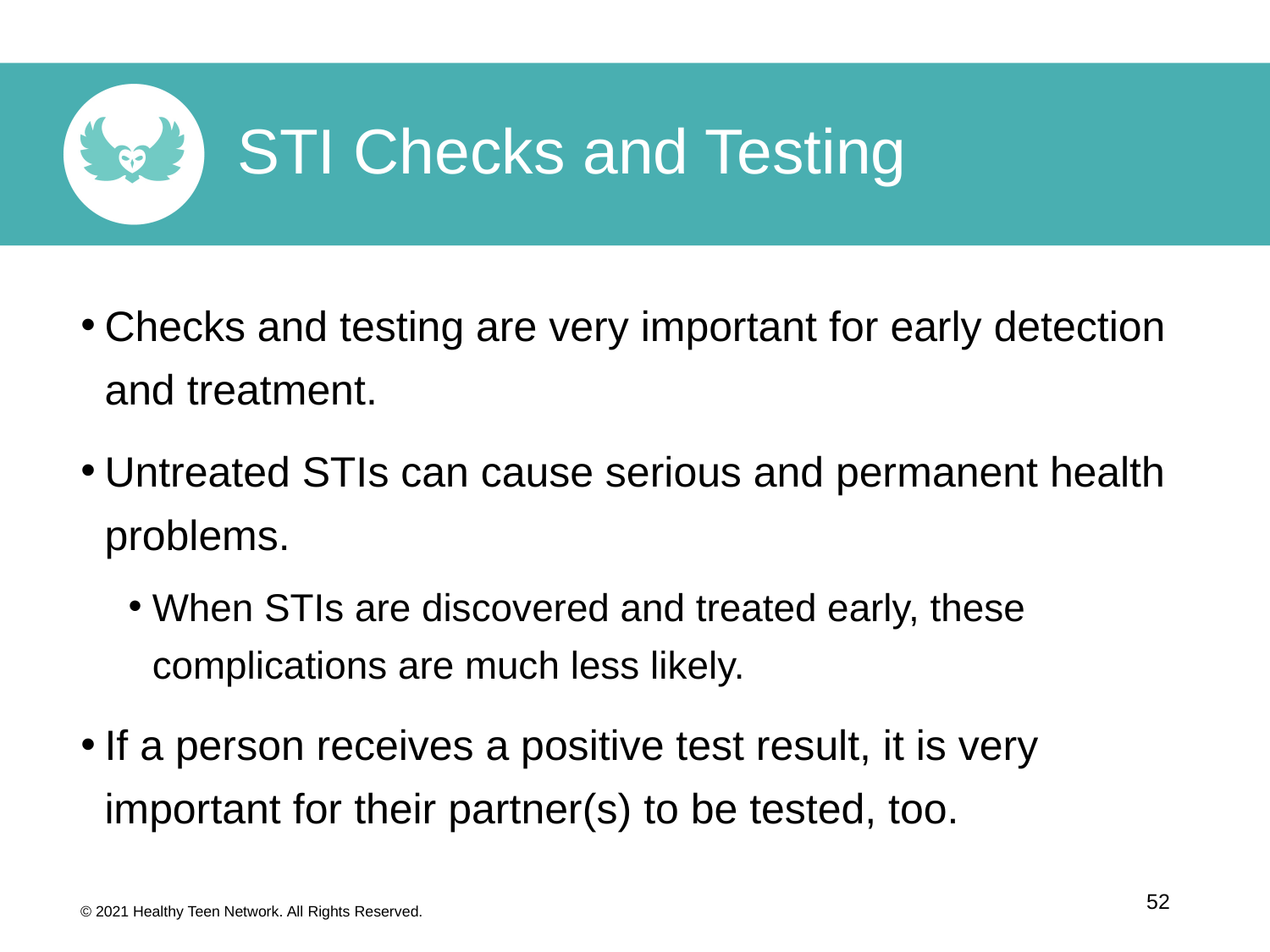

STI Checks and Testing
Checks and testing are very important for early detection and treatment.
Untreated STIs can cause serious and permanent health problems.
When STIs are discovered and treated early, these complications are much less likely.
If a person receives a positive test result, it is very important for their partner(s) to be tested, too.